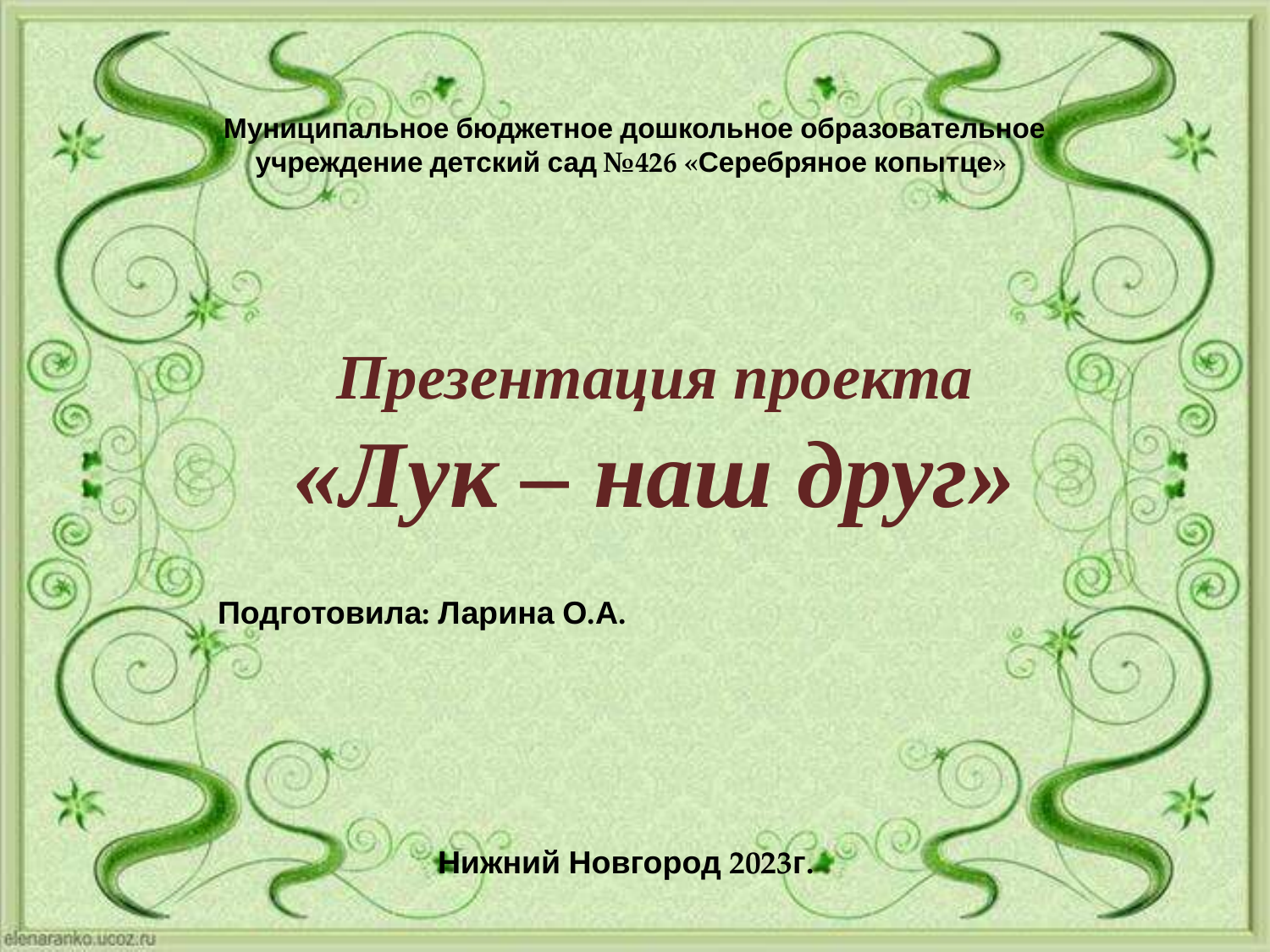

Муниципальное бюджетное дошкольное образовательное учреждение детский сад №426 «Серебряное копытце»

# Презентация проекта «Лук – наш друг»
Подготовила: Ларина О.А.
Нижний Новгород 2023г.